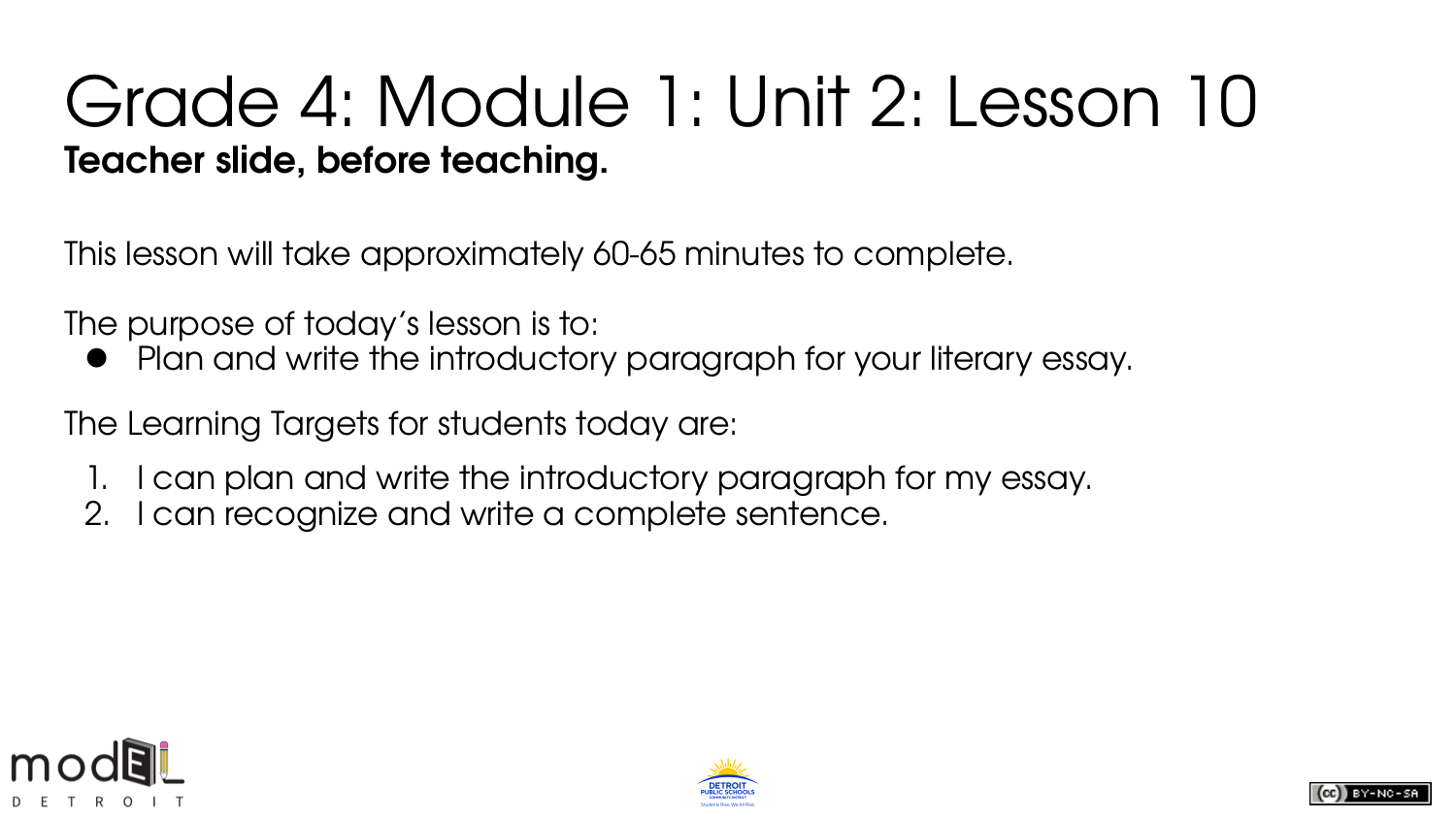

# Grade 4: Module 1: Unit 2: Lesson 10
Teacher slide, before teaching.
This lesson will take approximately 60-65 minutes to complete.

The purpose of today’s lesson is to:
Plan and write the introductory paragraph for your literary essay.

The Learning Targets for students today are:
I can plan and write the introductory paragraph for my essay.
I can recognize and write a complete sentence.